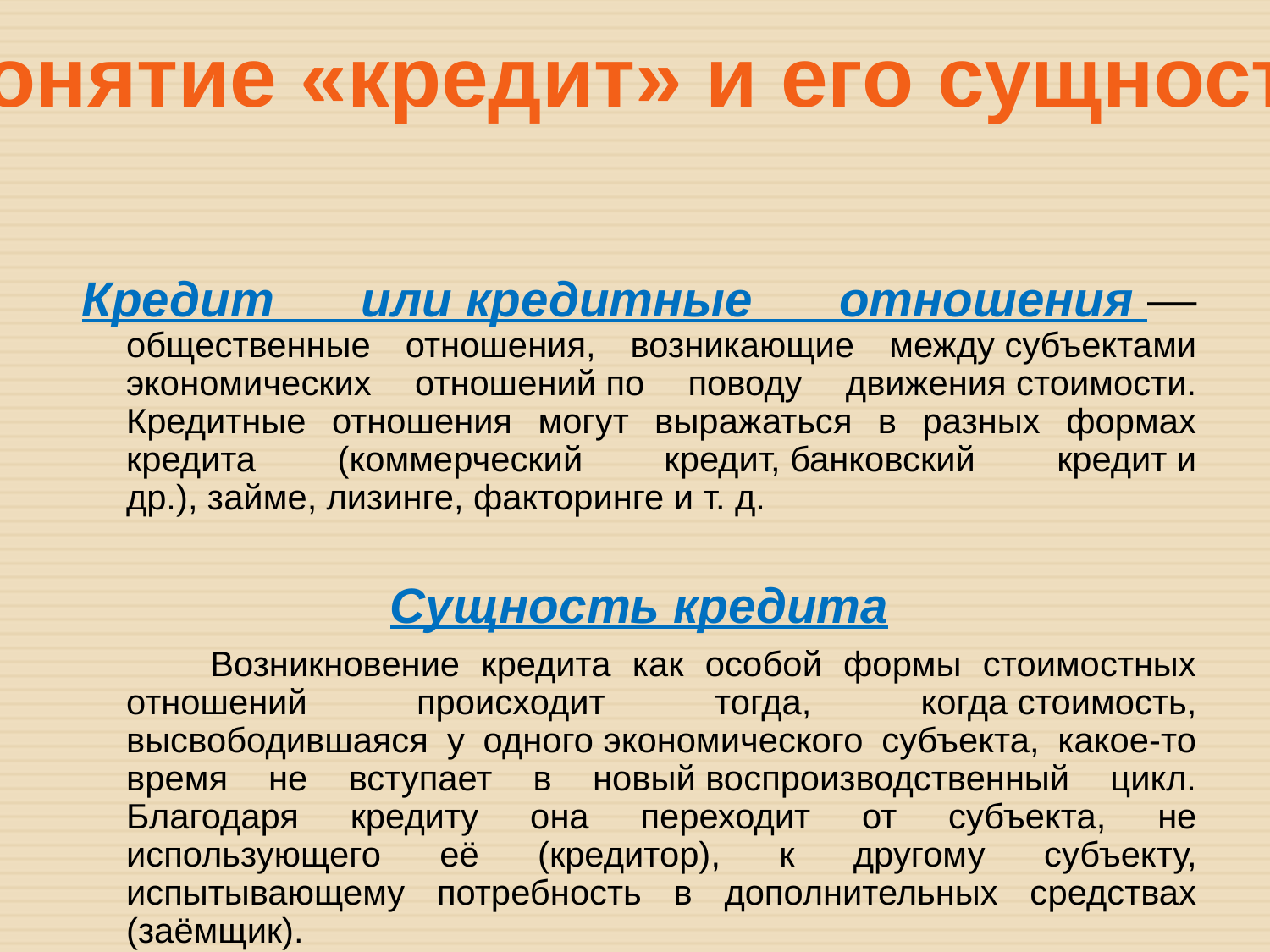

Понятие «кредит» и его сущность
Кредит или кредитные отношения —общественные отношения, возникающие между субъектами экономических отношений по поводу движения стоимости. Кредитные отношения могут выражаться в разных формах кредита (коммерческий кредит, банковский кредит и др.), займе, лизинге, факторинге и т. д.

Сущность кредита
      Возникновение кредита как особой формы стоимостных отношений происходит тогда, когда стоимость, высвободившаяся у одного экономического субъекта, какое-то время не вступает в новый воспроизводственный цикл. Благодаря кредиту она переходит от субъекта, не использующего её (кредитор), к другому субъекту, испытывающему потребность в дополнительных средствах (заёмщик).